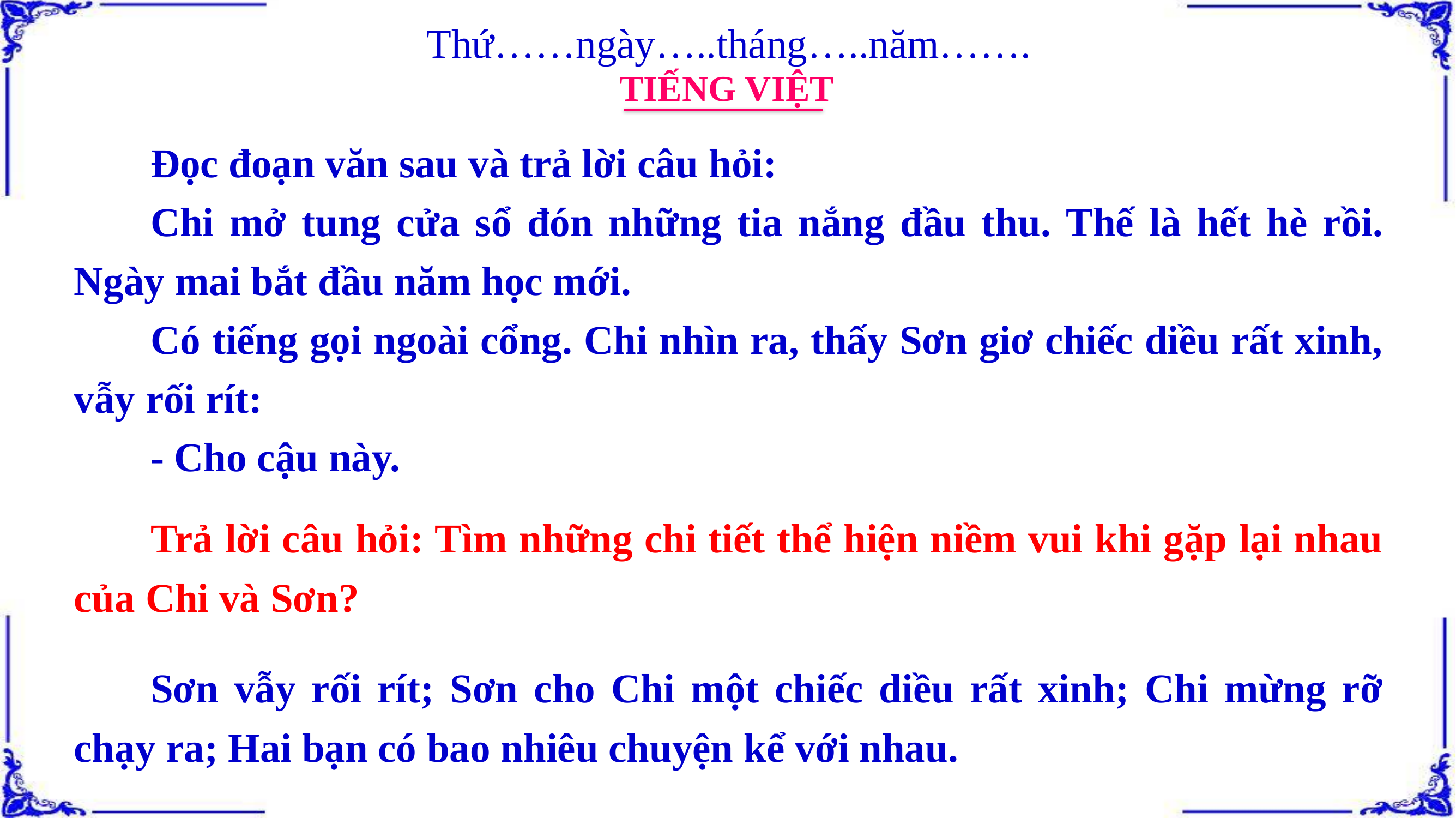

Thứ……ngày…..tháng…..năm…….
TIẾNG VIỆT
Đọc đoạn văn sau và trả lời câu hỏi:
Chi mở tung cửa sổ đón những tia nắng đầu thu. Thế là hết hè rồi. Ngày mai bắt đầu năm học mới.
Có tiếng gọi ngoài cổng. Chi nhìn ra, thấy Sơn giơ chiếc diều rất xinh, vẫy rối rít:
- Cho cậu này.
Trả lời câu hỏi: Tìm những chi tiết thể hiện niềm vui khi gặp lại nhau của Chi và Sơn?
Sơn vẫy rối rít; Sơn cho Chi một chiếc diều rất xinh; Chi mừng rỡ chạy ra; Hai bạn có bao nhiêu chuyện kể với nhau.